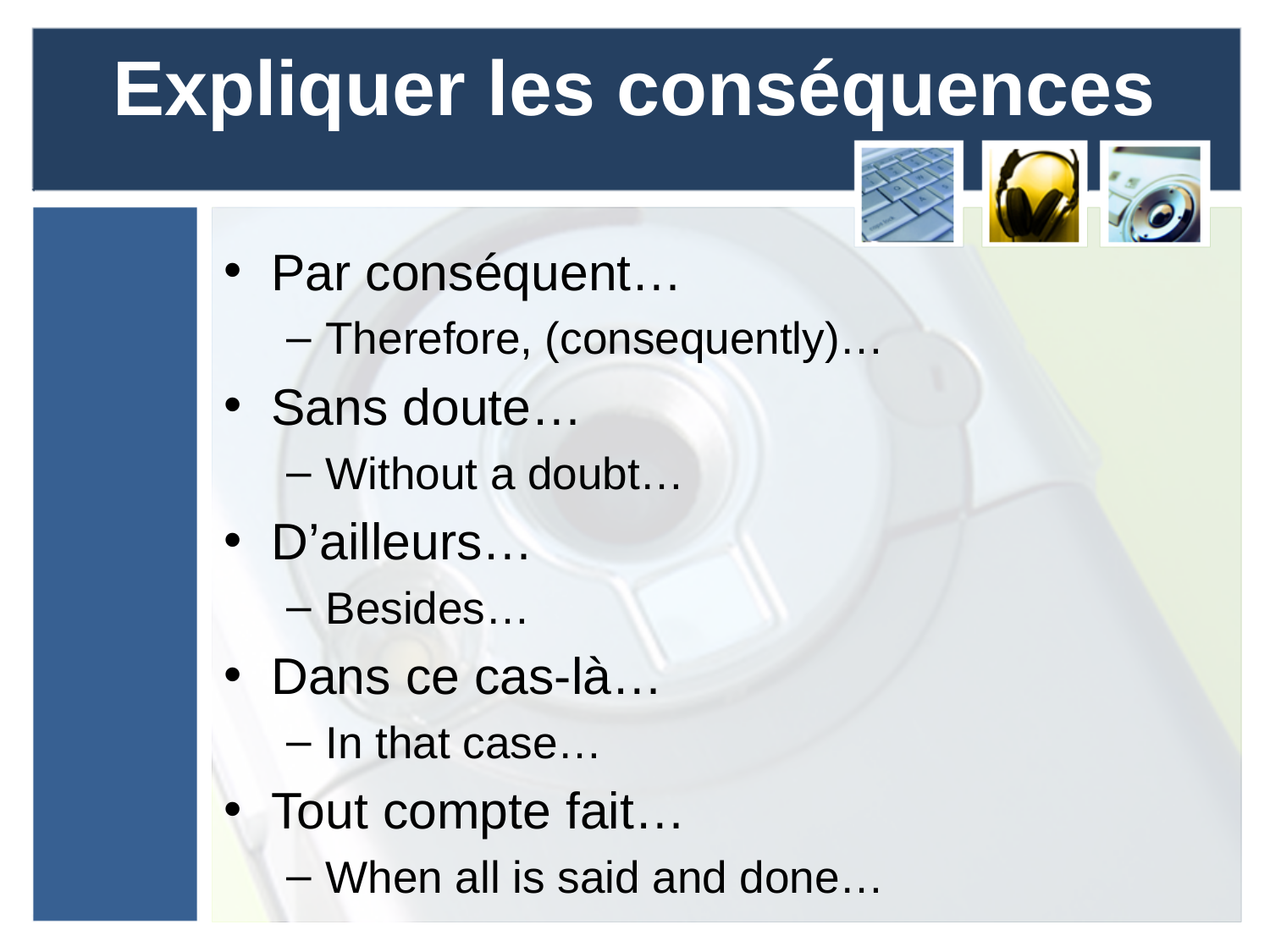

# Expliquer les conséquences
Par conséquent…
Therefore, (consequently)…
Sans doute…
Without a doubt…
D’ailleurs…
Besides…
Dans ce cas-là…
In that case…
Tout compte fait…
When all is said and done…